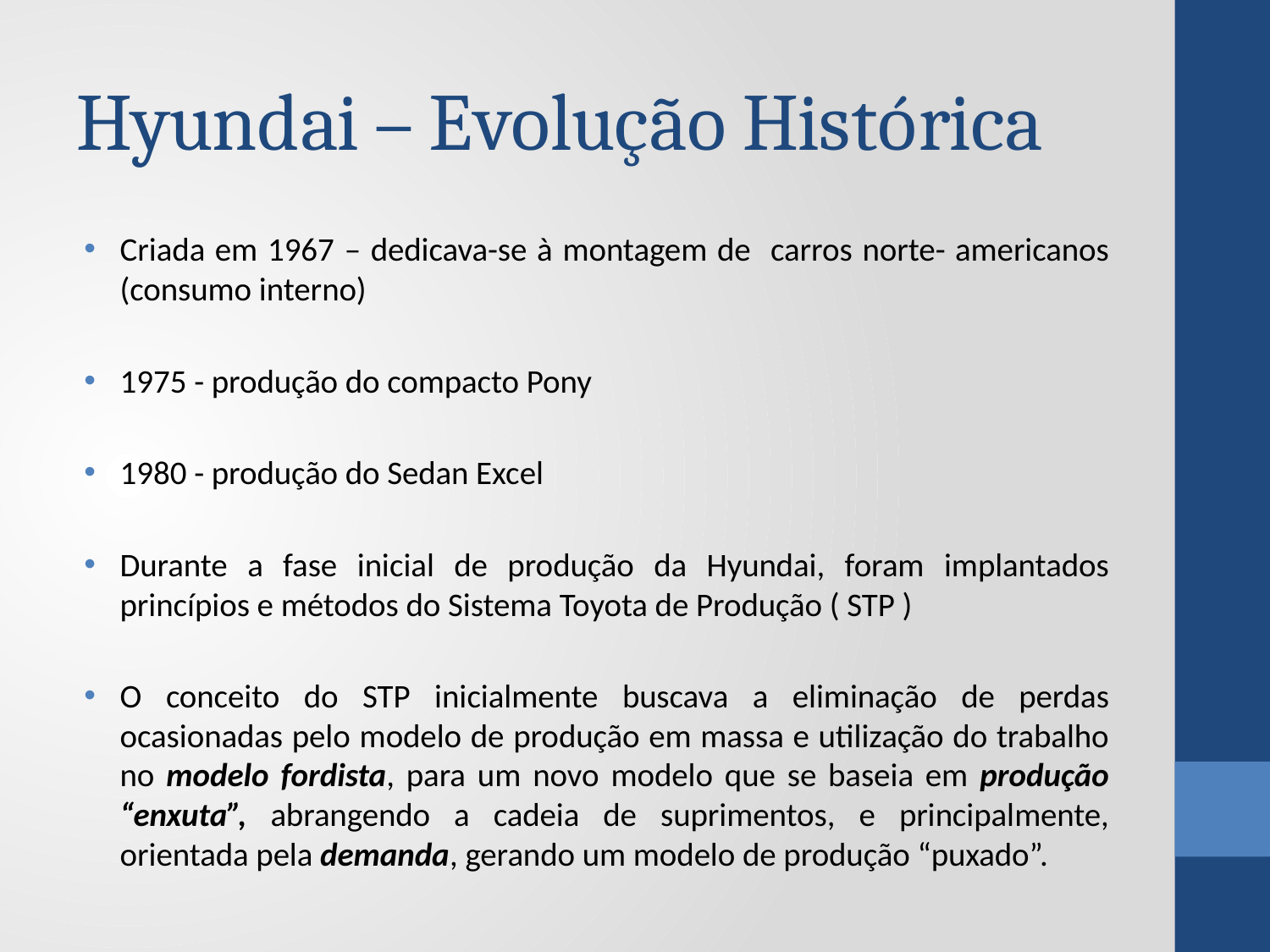

# Hyundai – Evolução Histórica
Criada em 1967 – dedicava-se à montagem de  carros norte- americanos (consumo interno)

1975 - produção do compacto Pony

1980 - produção do Sedan Excel

Durante a fase inicial de produção da Hyundai, foram implantados princípios e métodos do Sistema Toyota de Produção ( STP )

O conceito do STP inicialmente buscava a eliminação de perdas ocasionadas pelo modelo de produção em massa e utilização do trabalho no modelo fordista, para um novo modelo que se baseia em produção “enxuta”, abrangendo a cadeia de suprimentos, e principalmente, orientada pela demanda, gerando um modelo de produção “puxado”.